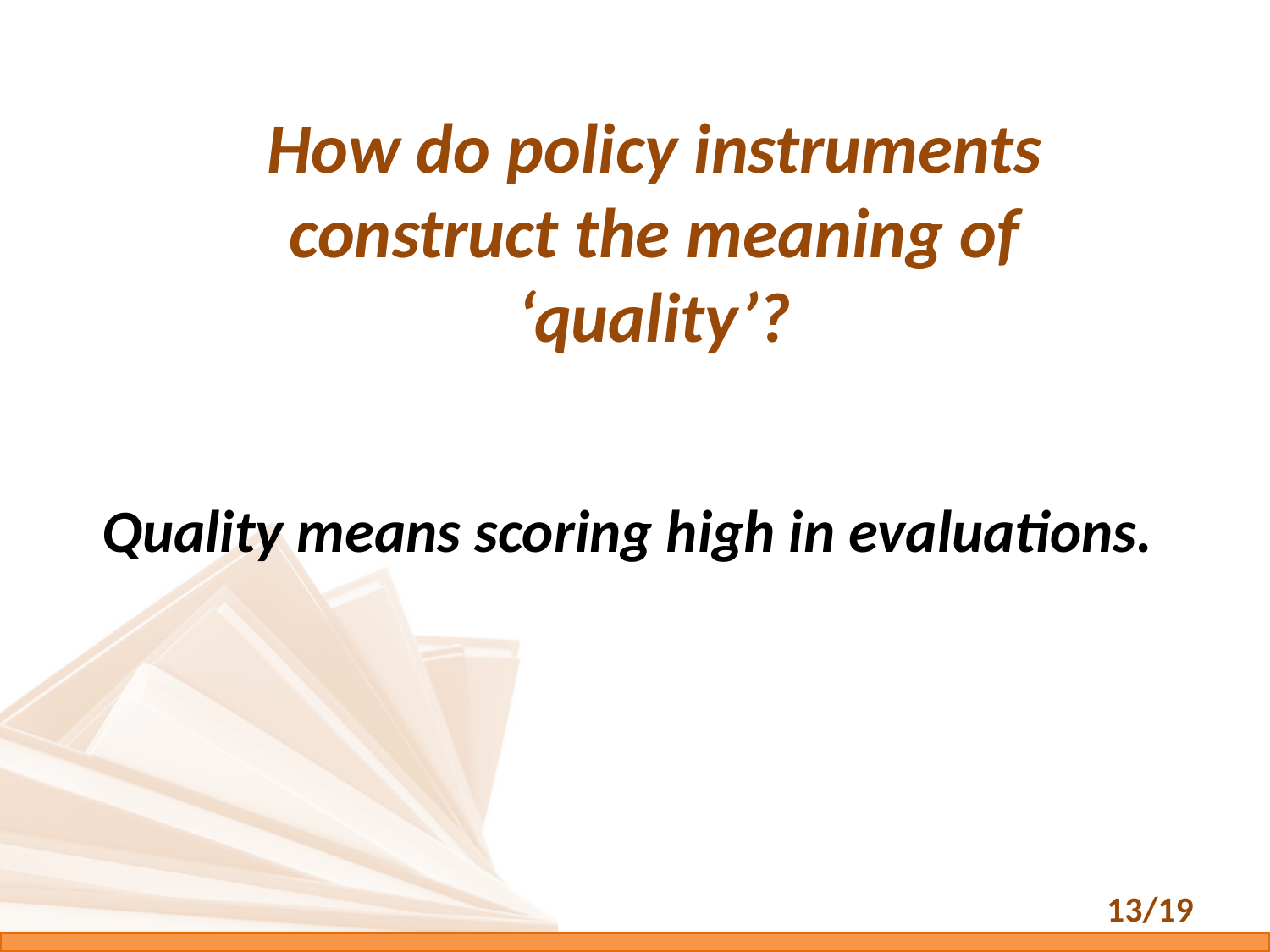

How do policy instruments construct the meaning of ‘quality’?
# Quality means scoring high in evaluations.
13